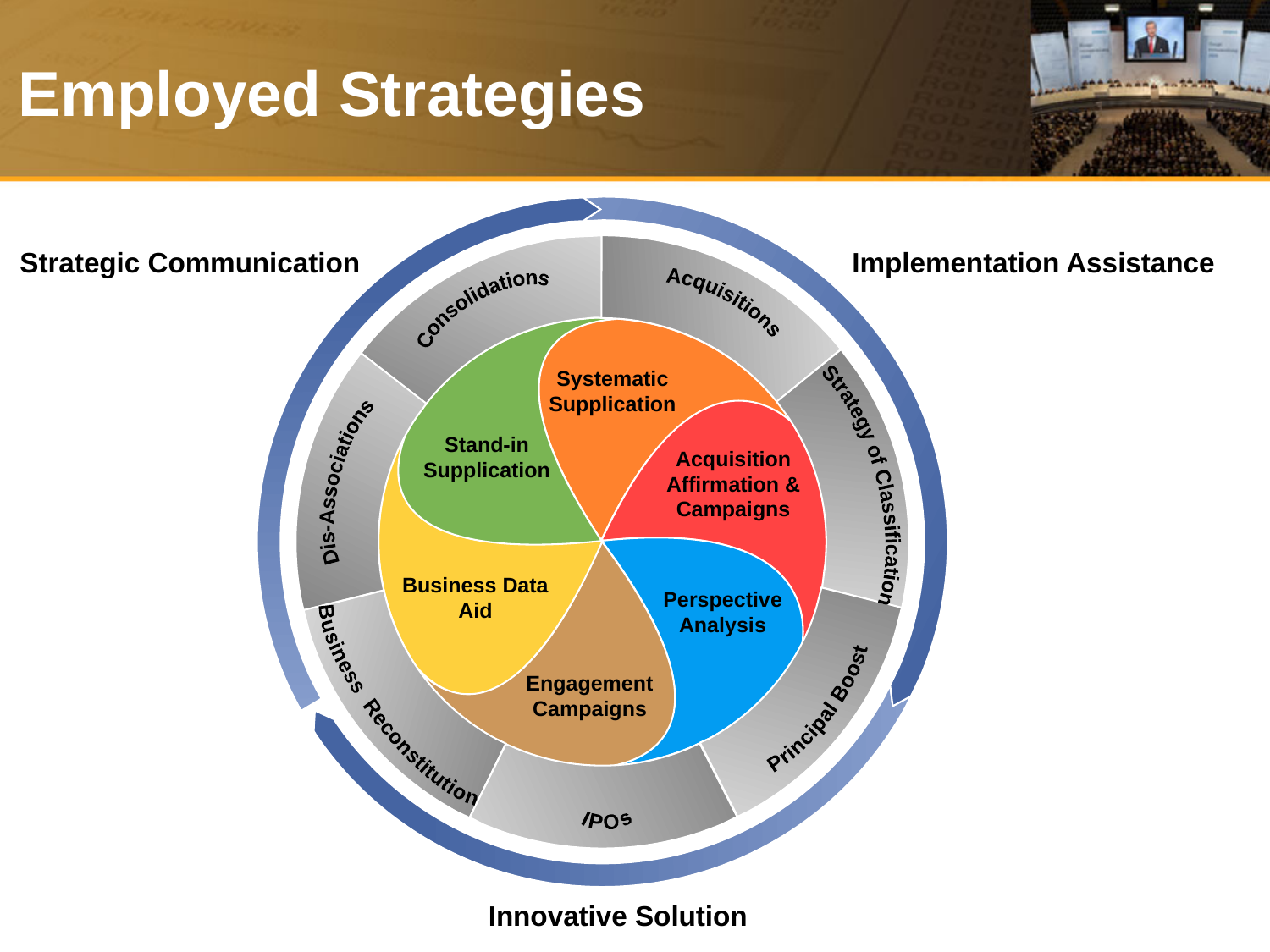

Employed Strategies

Consolidations
Acquisitions
Systematic Supplication
Strategy of Classification
Stand-in Supplication
Acquisition Affirmation & Campaigns
Dis-Associations
Business Data Aid
Perspective Analysis
Principal Boost
Business  Reconstitution
Engagement Campaigns
IPOs
Strategic Communication
Implementation Assistance
Innovative Solution